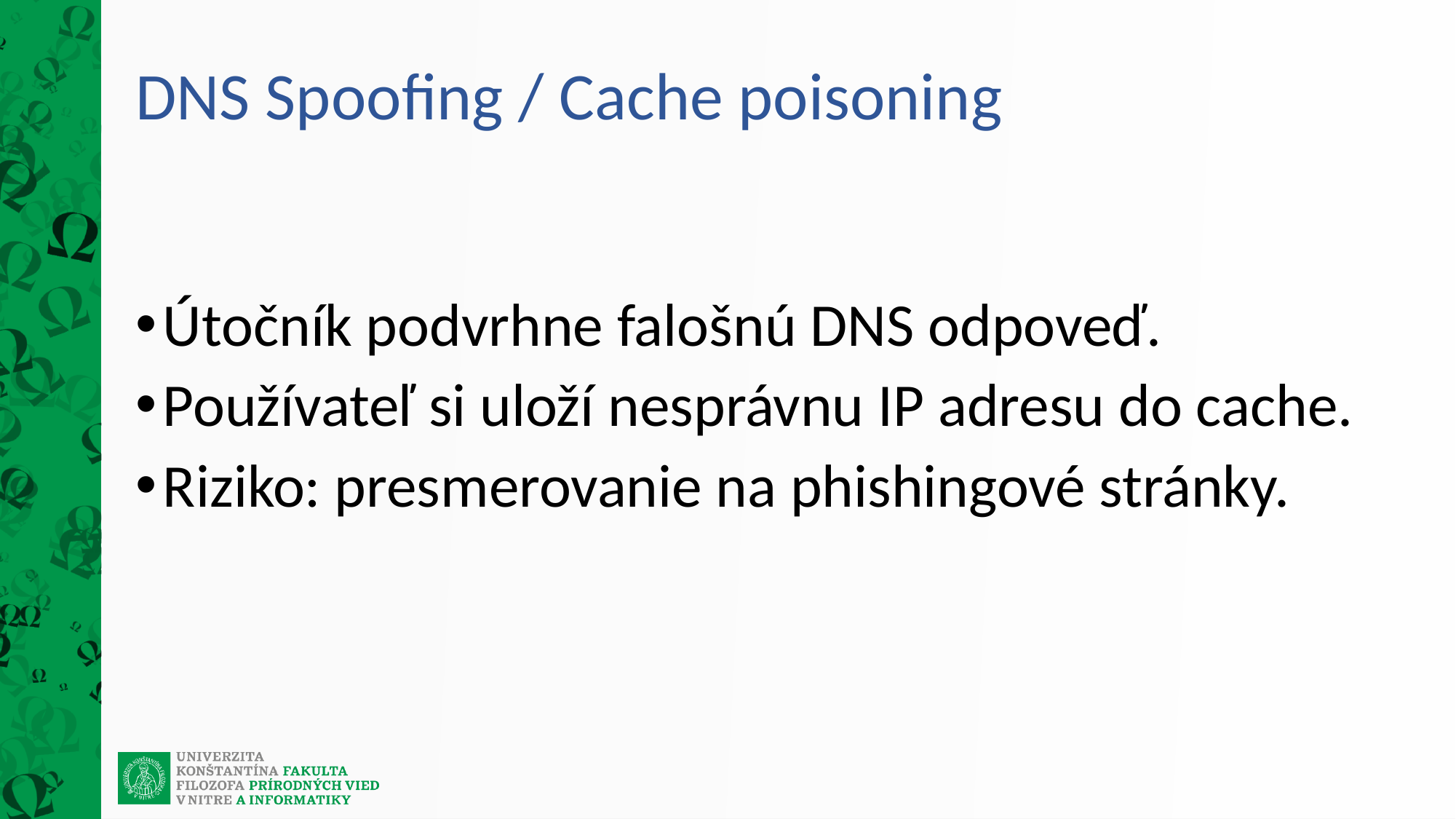

# DNS Spoofing / Cache poisoning

Útočník podvrhne falošnú DNS odpoveď.
Používateľ si uloží nesprávnu IP adresu do cache.
Riziko: presmerovanie na phishingové stránky.